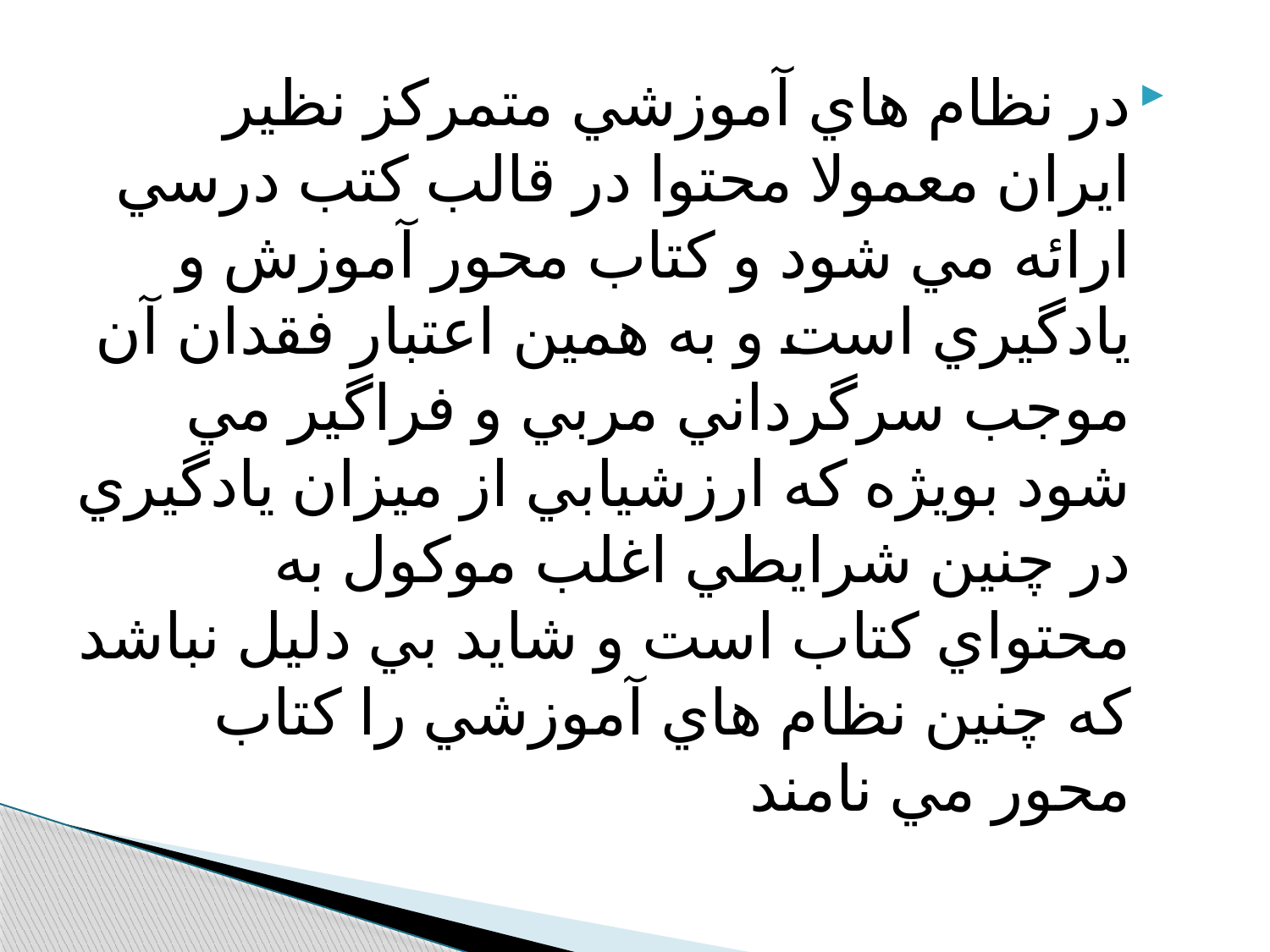

در نظام هاي آموزشي متمركز نظير ايران معمولا محتوا در قالب كتب درسي ارائه مي شود و كتاب محور آموزش و يادگيري است و به همين اعتبار فقدان آن موجب سرگرداني مربي و فراگير مي شود بويژه كه ارزشيابي از ميزان يادگيري در چنين شرايطي اغلب موكول به محتواي كتاب است و شايد بي دليل نباشد كه چنين نظام هاي آموزشي را كتاب محور مي نامند